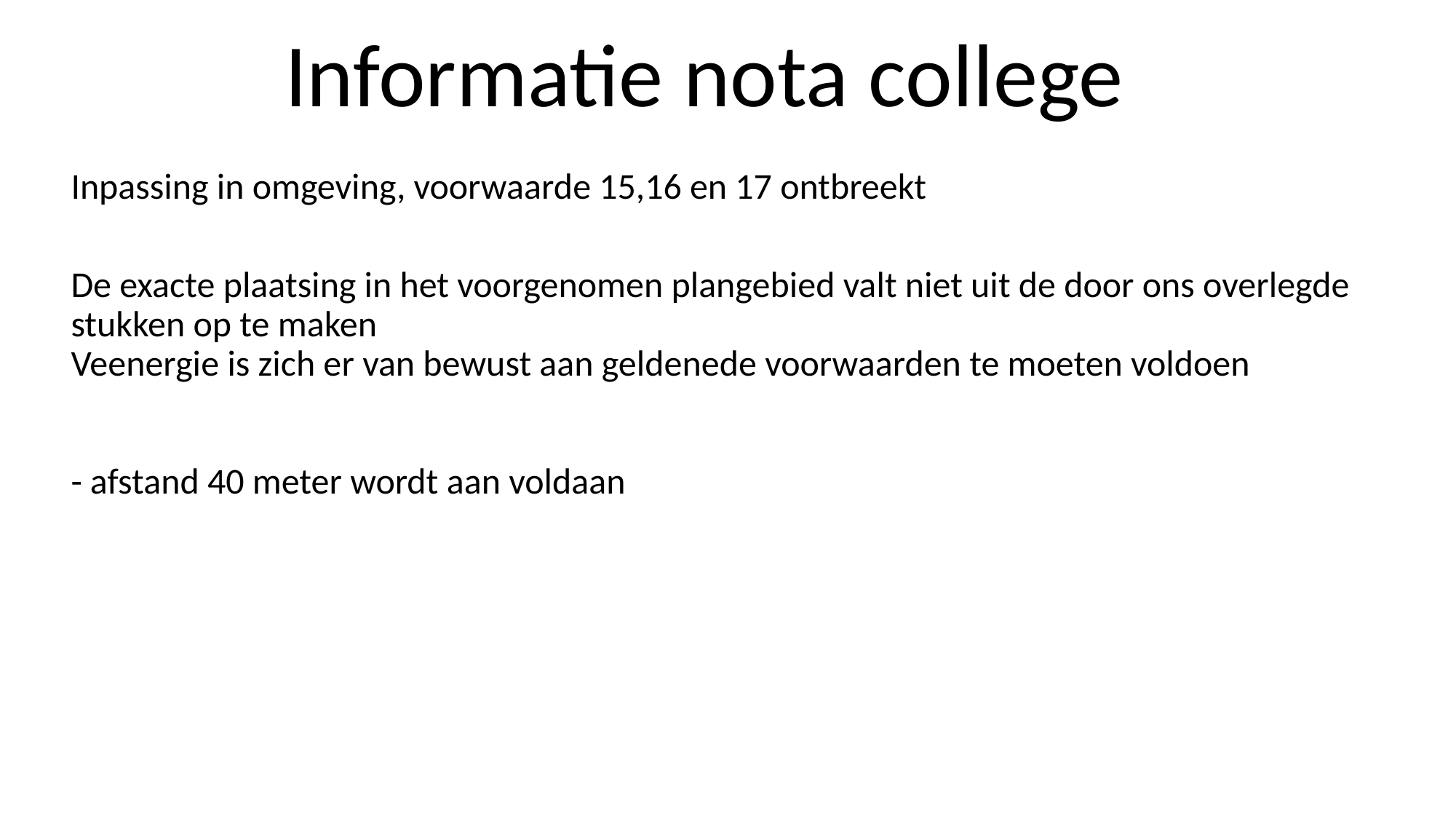

# Informatie nota college
Inpassing in omgeving, voorwaarde 15,16 en 17 ontbreekt
De exacte plaatsing in het voorgenomen plangebied valt niet uit de door ons overlegde stukken op te maken
Veenergie is zich er van bewust aan geldenede voorwaarden te moeten voldoen
- afstand 40 meter wordt aan voldaan